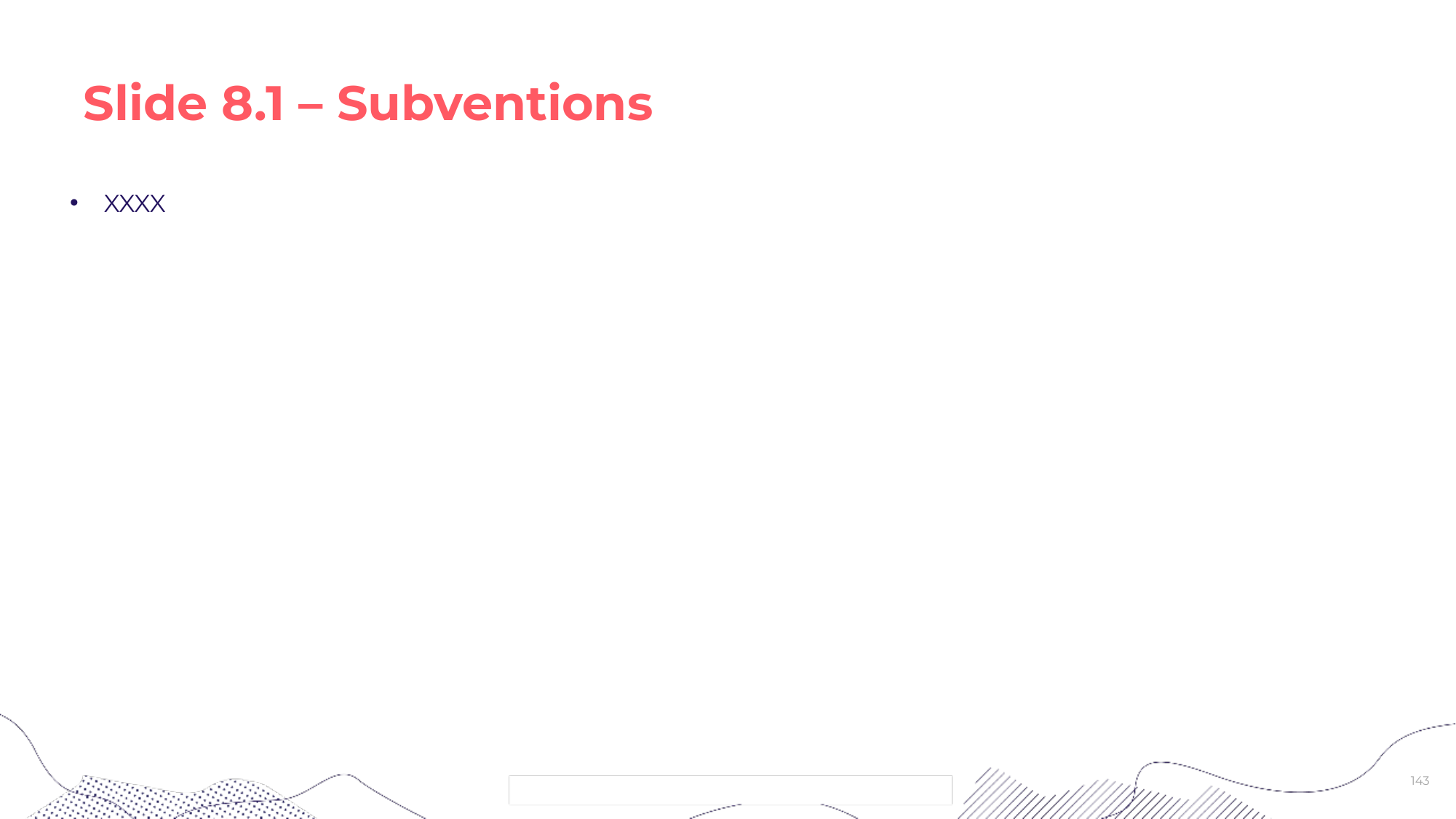

# Slide 8.1 – Subventions
XXXX

143